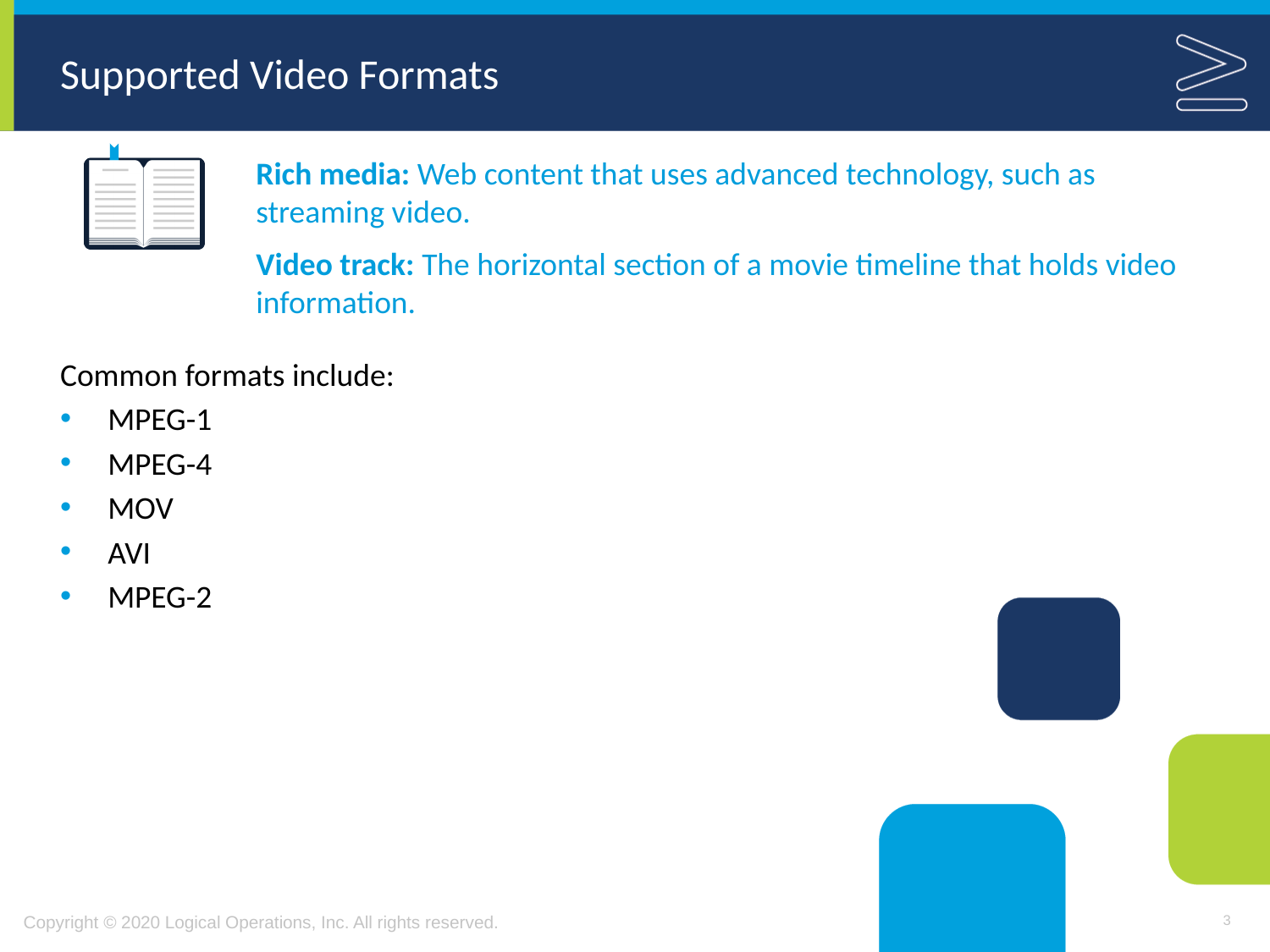

# Supported Video Formats
Rich media: Web content that uses advanced technology, such as streaming video.
Video track: The horizontal section of a movie timeline that holds video information.
Common formats include:
MPEG-1
MPEG-4
MOV
AVI
MPEG-2

3